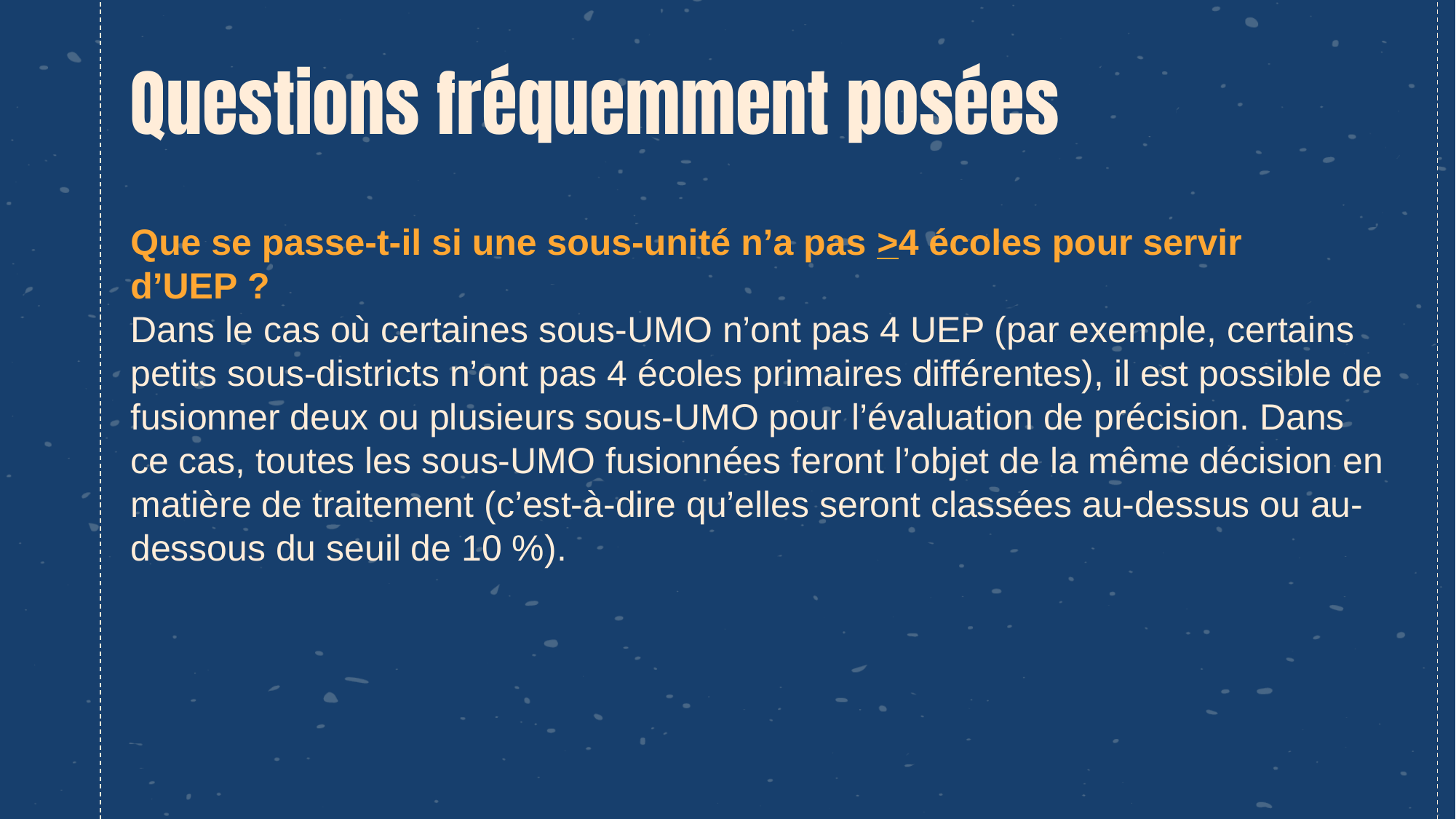

# Questions fréquemment posées
Que se passe-t-il si une sous-unité n’a pas >4 écoles pour servir d’UEP ?
Dans le cas où certaines sous-UMO n’ont pas 4 UEP (par exemple, certains petits sous-districts n’ont pas 4 écoles primaires différentes), il est possible de fusionner deux ou plusieurs sous-UMO pour l’évaluation de précision. Dans ce cas, toutes les sous-UMO fusionnées feront l’objet de la même décision en matière de traitement (c’est-à-dire qu’elles seront classées au-dessus ou au-dessous du seuil de 10 %).